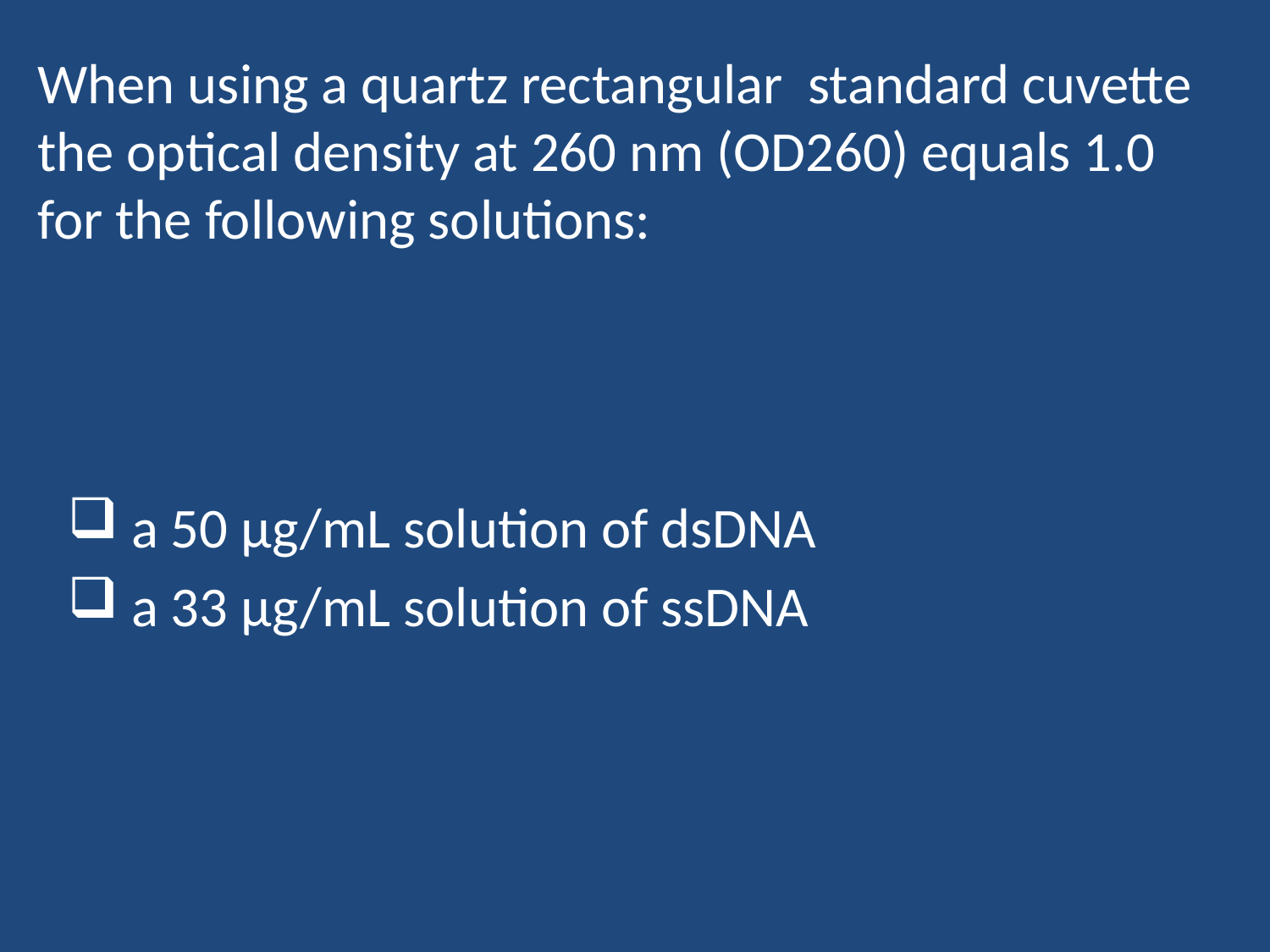

# When using a quartz rectangular  standard cuvette the optical density at 260 nm (OD260) equals 1.0 for the following solutions:

a 50 μg/mL solution of dsDNA
a 33 μg/mL solution of ssDNA